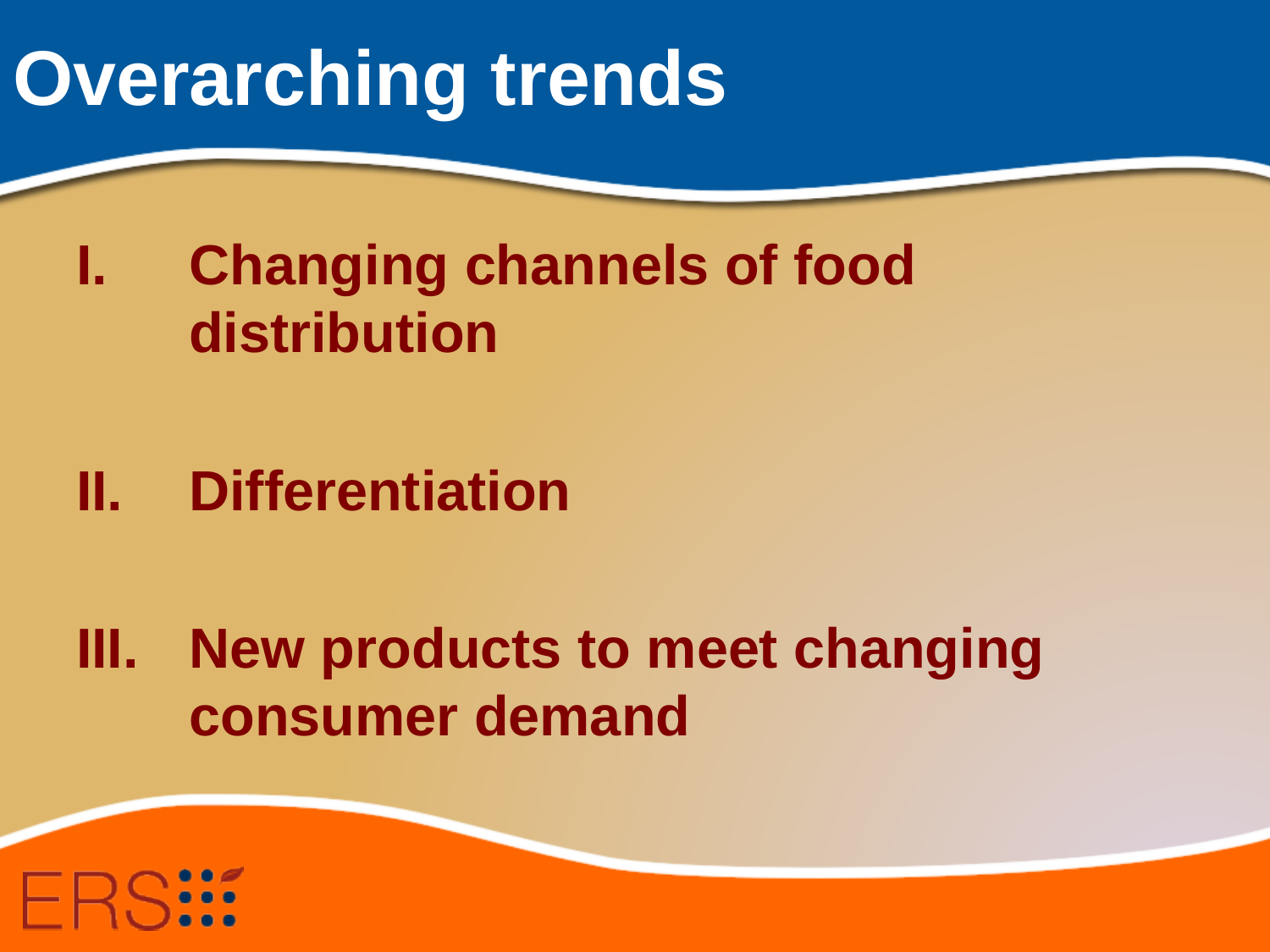

# Overarching trends
Changing channels of food distribution

Differentiation

New products to meet changing consumer demand